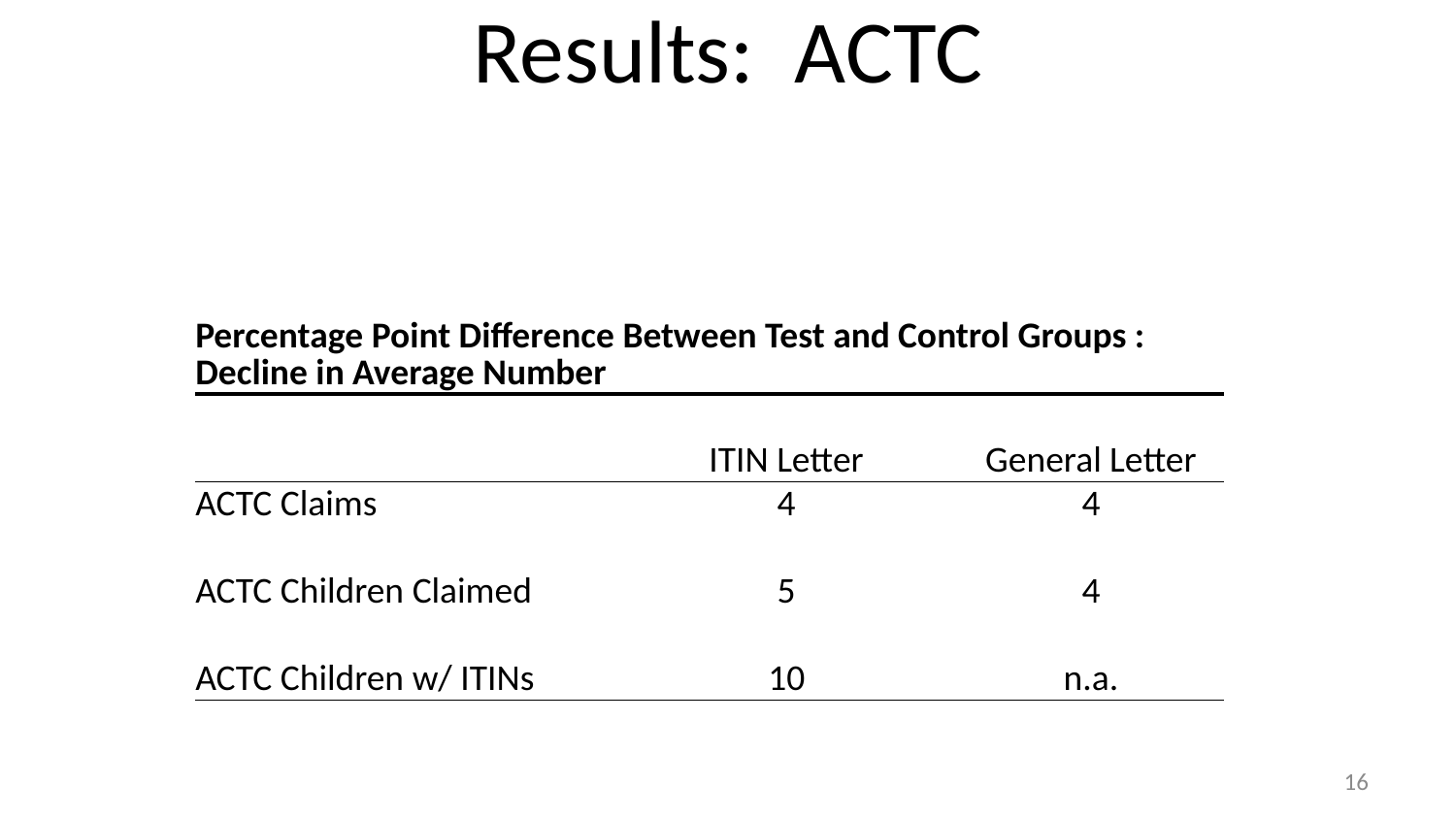

# Results:  ACTC
| Percentage Point Difference Between Test and Control Groups : Decline in Average Number |  |  |
| --- | --- | --- |
|  | ITIN Letter | General Letter |
| ACTC Claims | 4 | 4 |
| ACTC Children Claimed | 5 | 4 |
| ACTC Children w/ ITINs | 10 | n.a. |
16